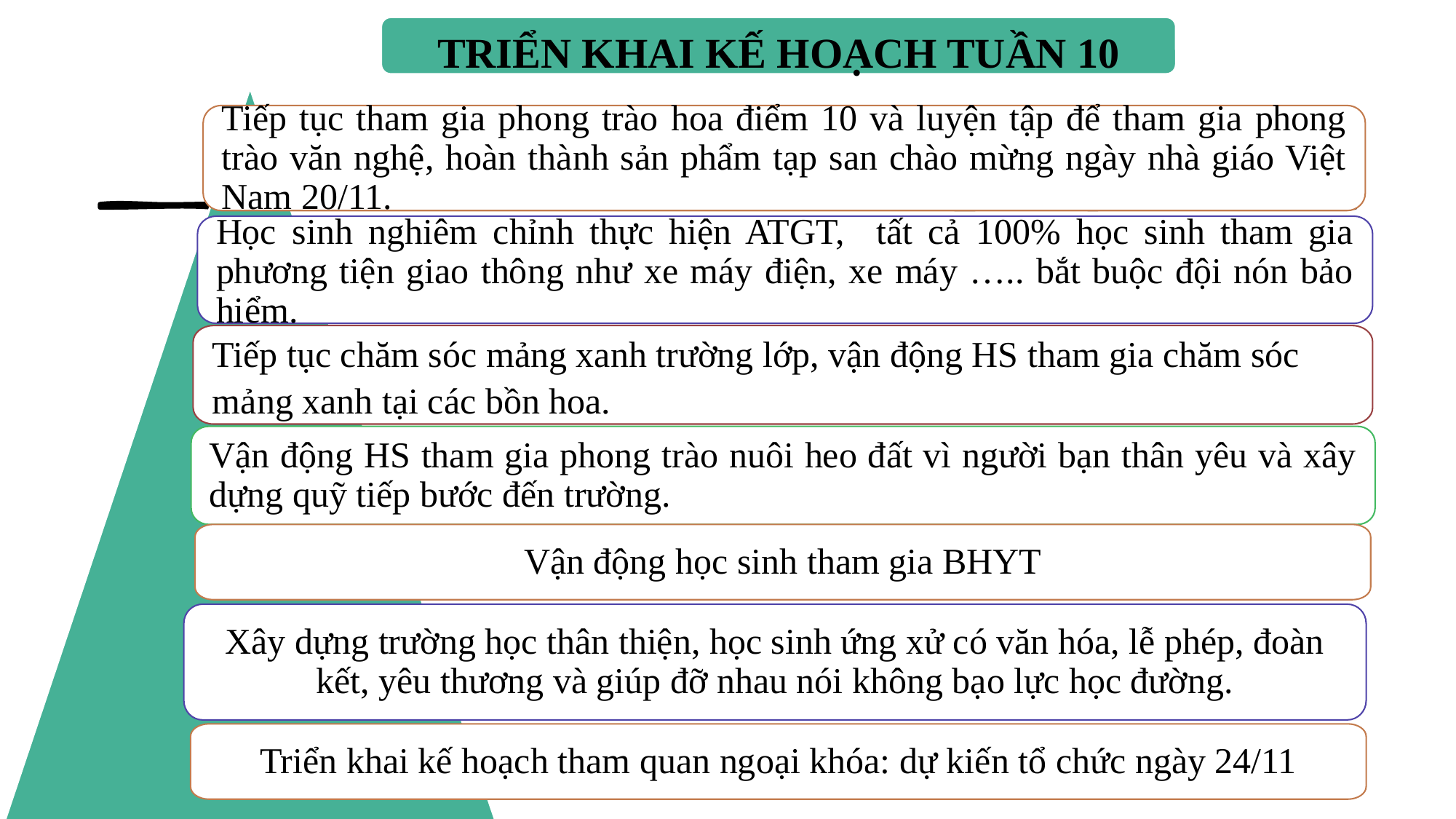

TRIỂN KHAI KẾ HOẠCH TUẦN 10

Tiếp tục tham gia phong trào hoa điểm 10 và luyện tập để tham gia phong trào văn nghệ, hoàn thành sản phẩm tạp san chào mừng ngày nhà giáo Việt Nam 20/11.

Học sinh nghiêm chỉnh thực hiện ATGT,  tất cả 100% học sinh tham gia phương tiện giao thông như xe máy điện, xe máy ….. bắt buộc đội nón bảo hiểm.

Tiếp tục chăm sóc mảng xanh trường lớp, vận động HS tham gia chăm sóc mảng xanh tại các bồn hoa.
Vận động HS tham gia phong trào nuôi heo đất vì người bạn thân yêu và xây dựng quỹ tiếp bước đến trường.
Vận động học sinh tham gia BHYT
Xây dựng trường học thân thiện, học sinh ứng xử có văn hóa, lễ phép, đoàn kết, yêu thương và giúp đỡ nhau nói không bạo lực học đường.
Triển khai kế hoạch tham quan ngoại khóa: dự kiến tổ chức ngày 24/11